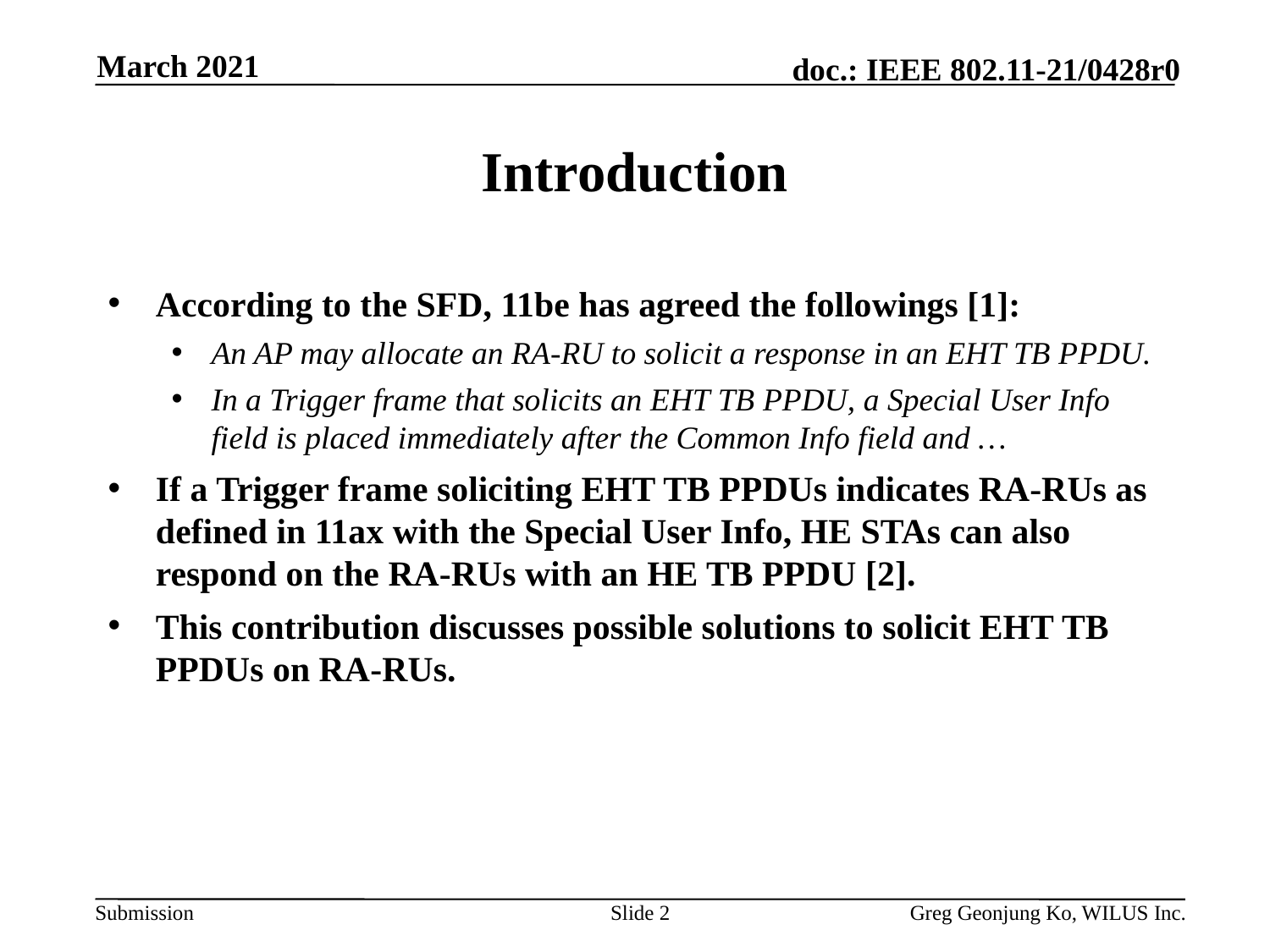

March 2021
# Introduction
According to the SFD, 11be has agreed the followings [1]:
An AP may allocate an RA-RU to solicit a response in an EHT TB PPDU.
In a Trigger frame that solicits an EHT TB PPDU, a Special User Info field is placed immediately after the Common Info field and …
If a Trigger frame soliciting EHT TB PPDUs indicates RA-RUs as defined in 11ax with the Special User Info, HE STAs can also respond on the RA-RUs with an HE TB PPDU [2].
This contribution discusses possible solutions to solicit EHT TB PPDUs on RA-RUs.
Slide 2
Greg Geonjung Ko, WILUS Inc.